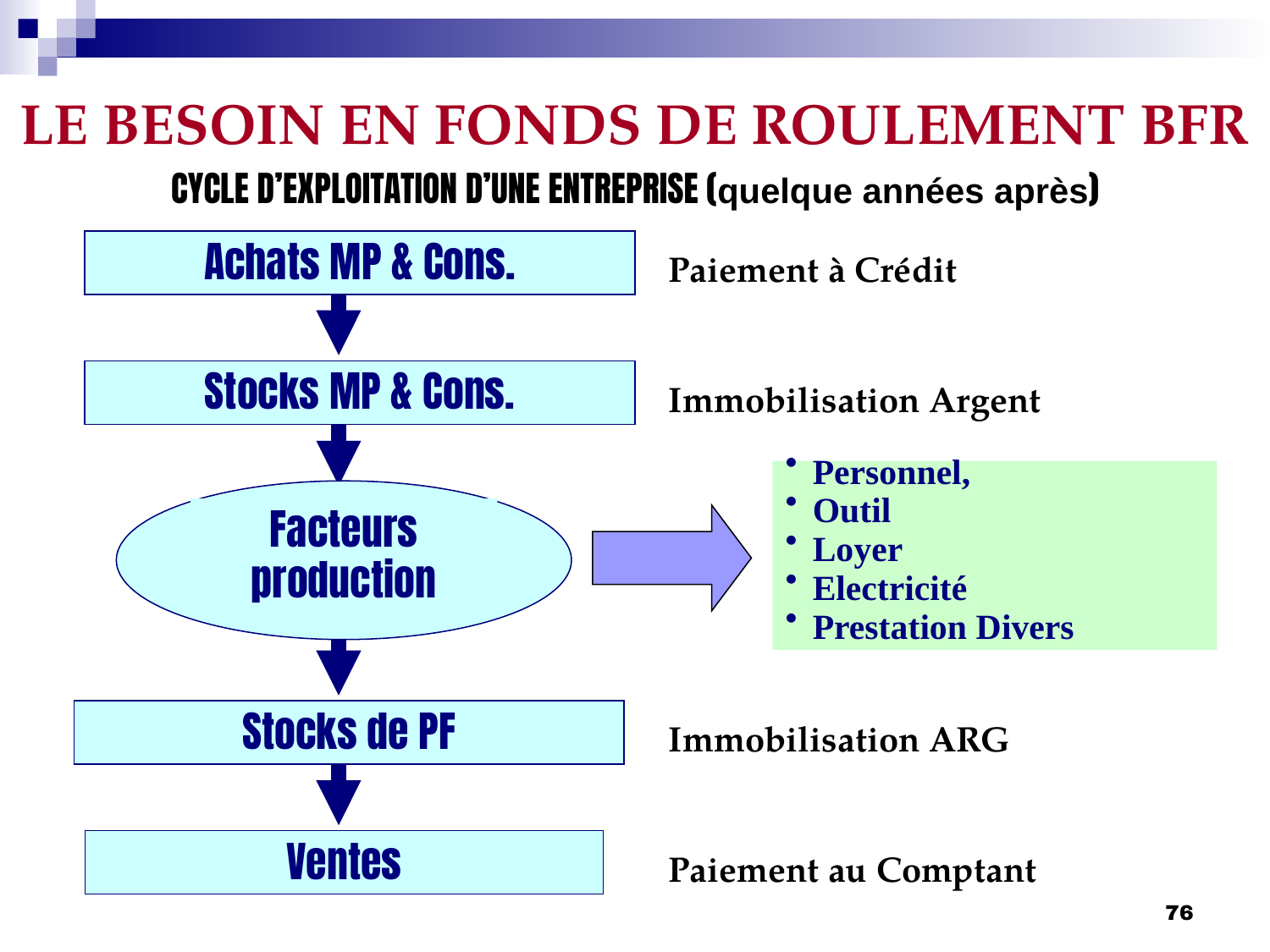

# LE BESOIN EN FONDS DE ROULEMENT BFR
CYCLE D’EXPLOITATION D’UNE ENTREPRISE (quelque années après)
Achats MP & Cons.
Paiement à Crédit

Stocks MP & Cons.
Immobilisation Argent

Personnel,
Outil
Loyer
Electricité
Prestation Divers

Facteurs production

Stocks de PF
Immobilisation ARG

Ventes
Paiement au Comptant
76